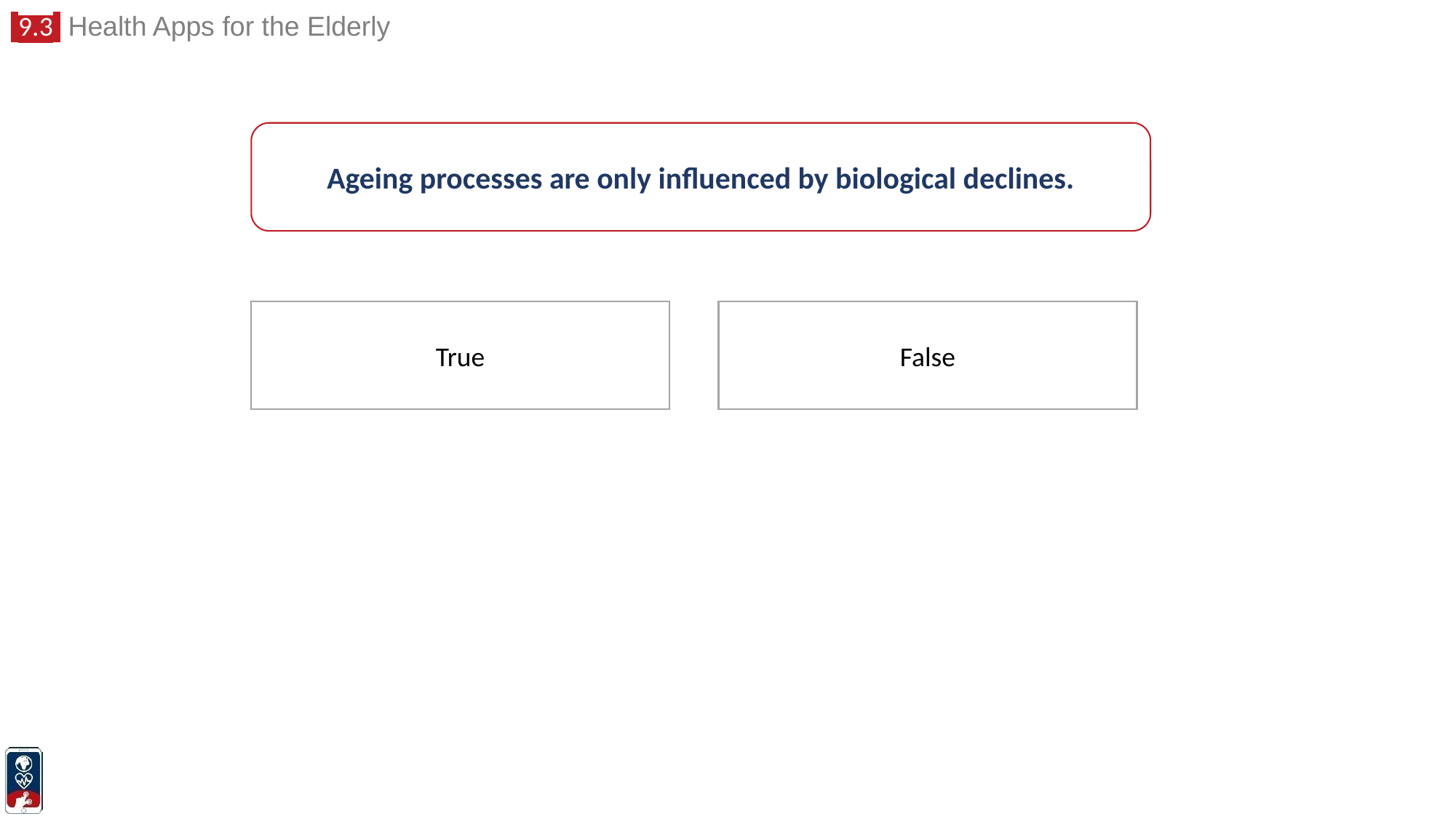

Ageing processes are only influenced by biological declines.
True
False